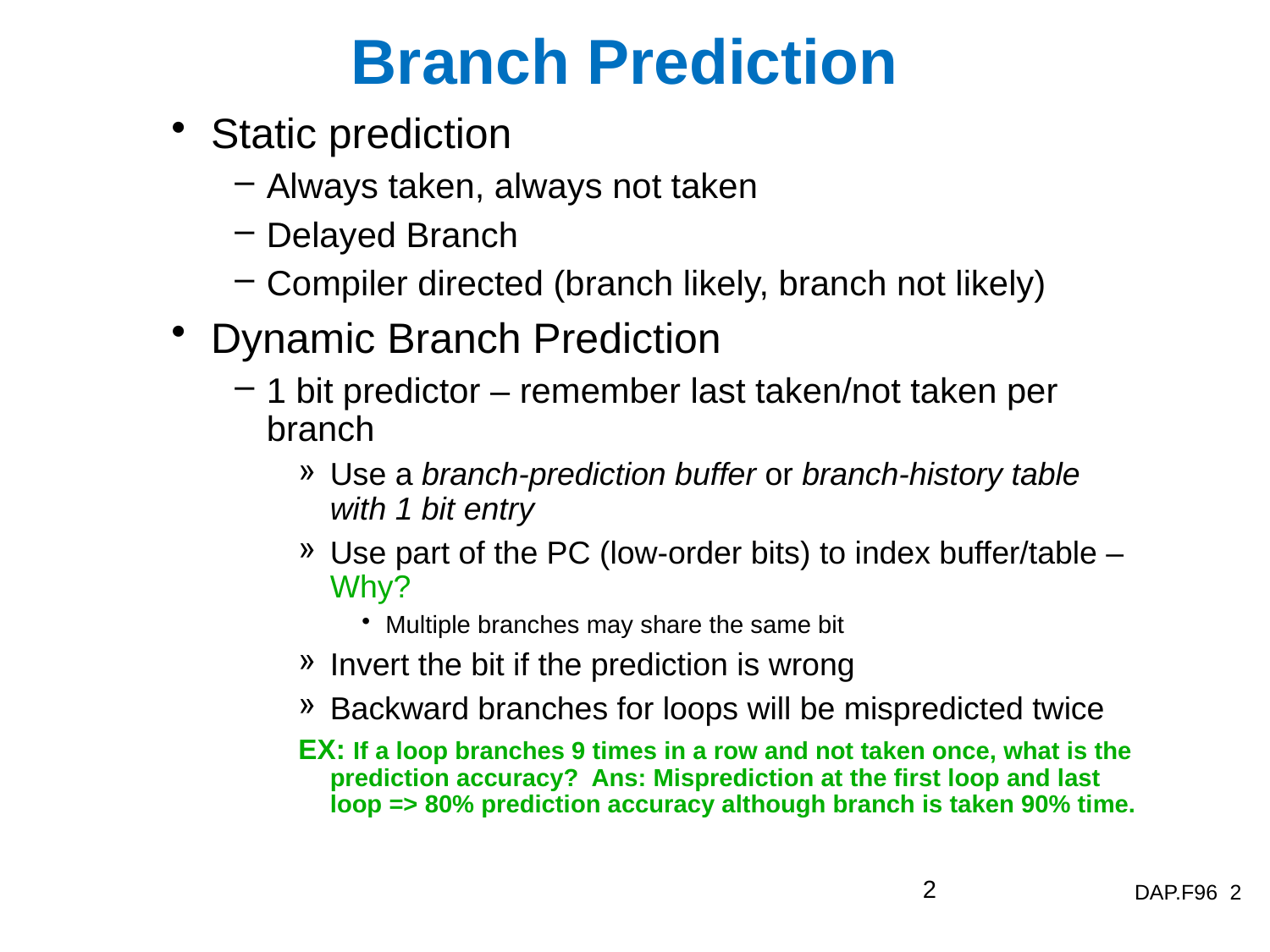

# Branch Prediction
Static prediction
Always taken, always not taken
Delayed Branch
Compiler directed (branch likely, branch not likely)
Dynamic Branch Prediction
1 bit predictor – remember last taken/not taken per branch
Use a branch-prediction buffer or branch-history table with 1 bit entry
Use part of the PC (low-order bits) to index buffer/table – Why?
Multiple branches may share the same bit
Invert the bit if the prediction is wrong
Backward branches for loops will be mispredicted twice
EX: If a loop branches 9 times in a row and not taken once, what is the prediction accuracy?  Ans: Misprediction at the first loop and last loop => 80% prediction accuracy although branch is taken 90% time.
2